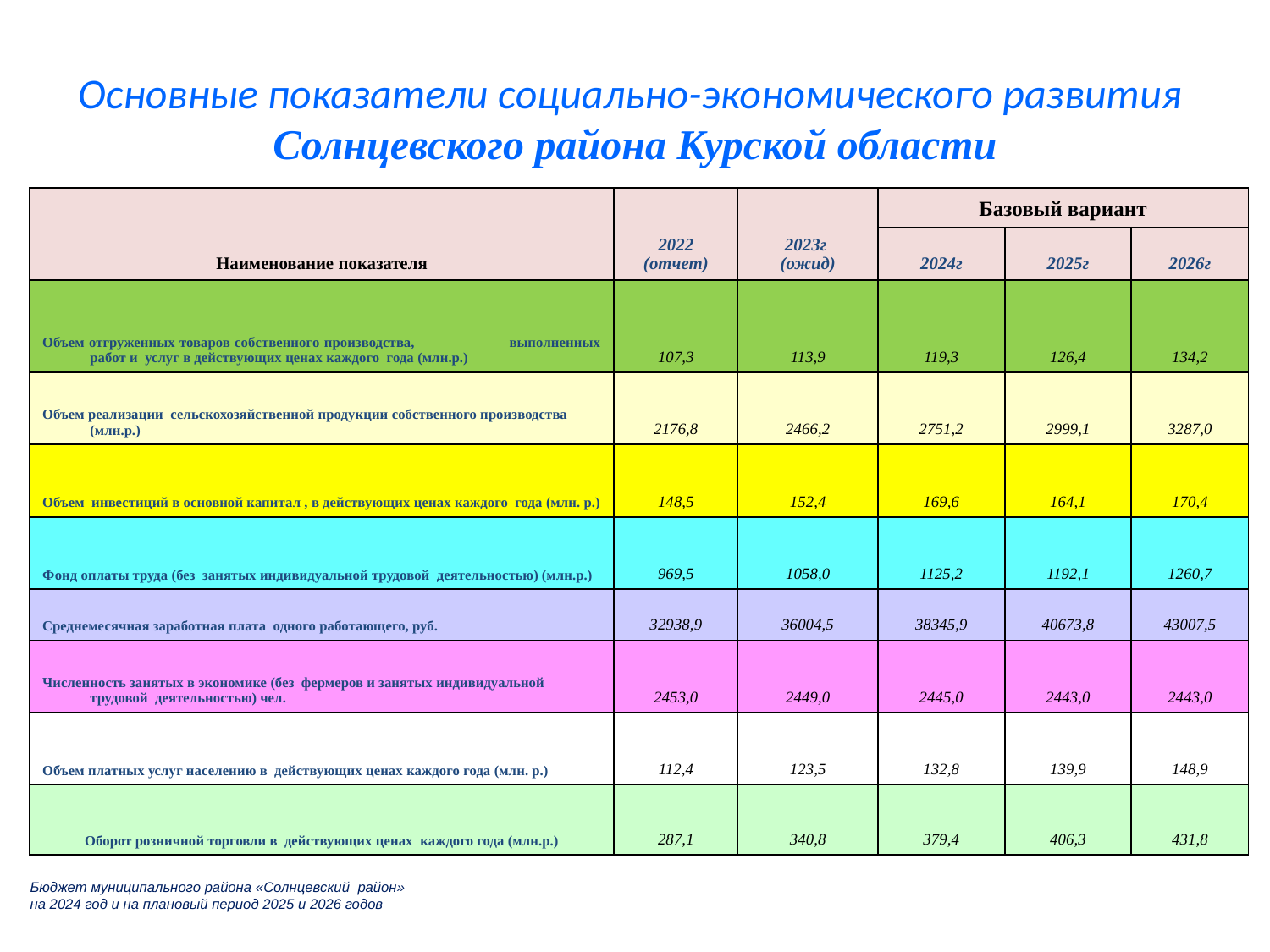

|  |  |  |  |  |  |  |  |
| --- | --- | --- | --- | --- | --- | --- | --- |
|  |  |  |  |  |  |  |  |
| Наименование показателя | 2022 (отчет) | 2023г (ожид) | Базовый вариант |  |  |  |  |
|  |  |  | 2024г | 2025г |  | 2026г |  |
| Объем отгруженных товаров собственного производства, выполненных работ и услуг в действующих ценах каждого года (млн.р.) | 107,3 | 113,9 | 119,3 | 126,4 |  | 134,2 |  |
| Объем реализации сельскохозяйственной продукции собственного производства (млн.р.) | 2176,8 | 2466,2 | 2751,2 | 2999,1 |  | 3287,0 |  |
| Объем инвестиций в основной капитал , в действующих ценах каждого года (млн. р.) | 148,5 | 152,4 | 169,6 | 164,1 |  | 170,4 |  |
| Фонд оплаты труда (без занятых индивидуальной трудовой деятельностью) (млн.р.) | 969,5 | 1058,0 | 1125,2 | 1192,1 |  | 1260,7 |  |
| Среднемесячная заработная плата одного работающего, руб. | 32938,9 | 36004,5 | 38345,9 | 40673,8 |  | 43007,5 |  |
| Численность занятых в экономике (без фермеров и занятых индивидуальной трудовой деятельностью) чел. | 2453,0 | 2449,0 | 2445,0 | 2443,0 |  | 2443,0 |  |
| Объем платных услуг населению в действующих ценах каждого года (млн. р.) | 112,4 | 123,5 | 132,8 | 139,9 |  | 148,9 |  |
| Оборот розничной торговли в действующих ценах каждого года (млн.р.) | 287,1 | 340,8 | 379,4 | 406,3 |  | 431,8 |  |
# Основные показатели социально-экономического развития Солнцевского района Курской области
Бюджет муниципального района «Солнцевский  район»
на 2024 год и на плановый период 2025 и 2026 годов